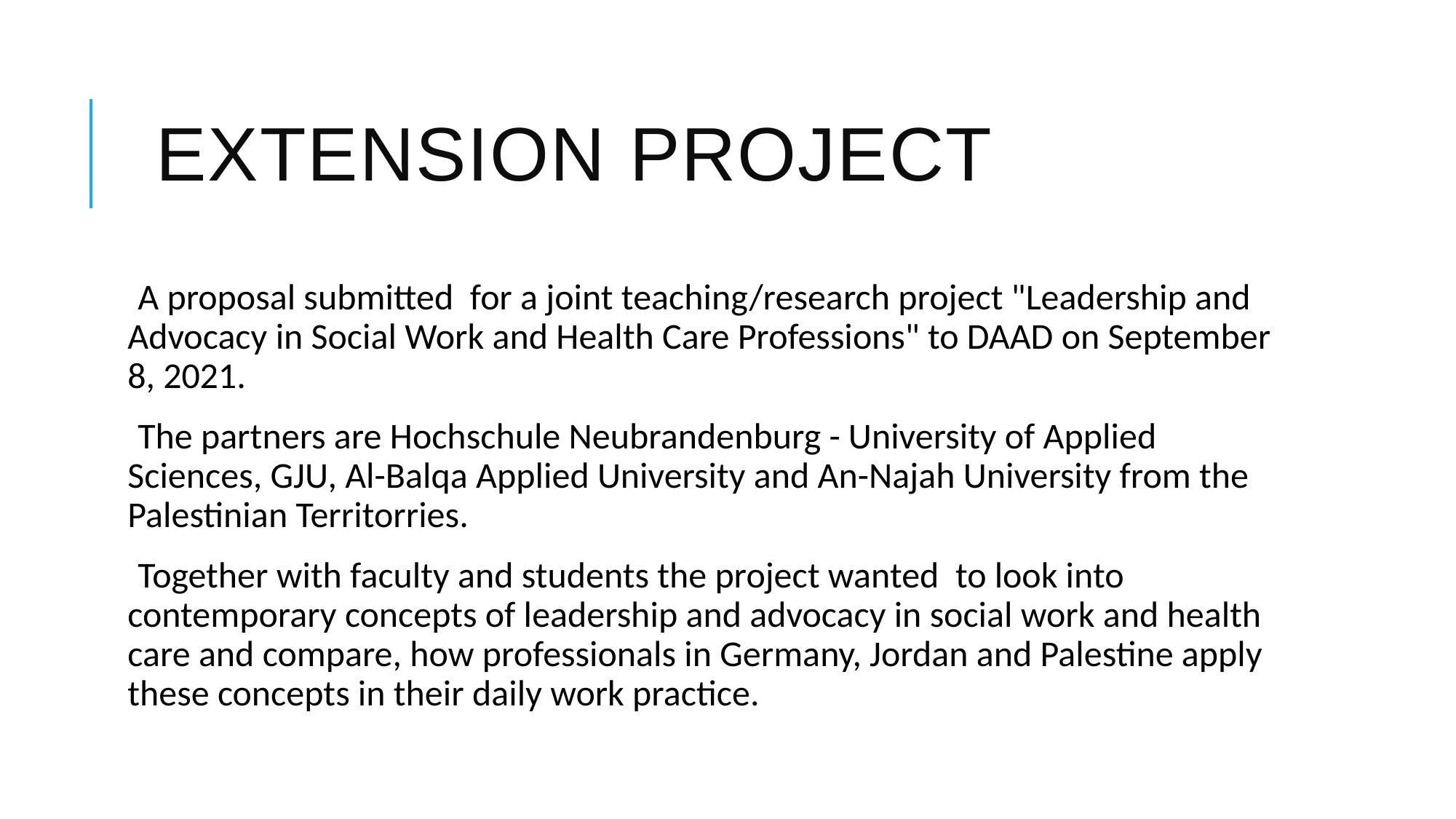

# extension project
A proposal submitted  for a joint teaching/research project "Leadership and Advocacy in Social Work and Health Care Professions" to DAAD on September 8, 2021.
The partners are Hochschule Neubrandenburg - University of Applied Sciences, GJU, Al-Balqa Applied University and An-Najah University from the Palestinian Territorries.
Together with faculty and students the project wanted  to look into contemporary concepts of leadership and advocacy in social work and health care and compare, how professionals in Germany, Jordan and Palestine apply these concepts in their daily work practice.